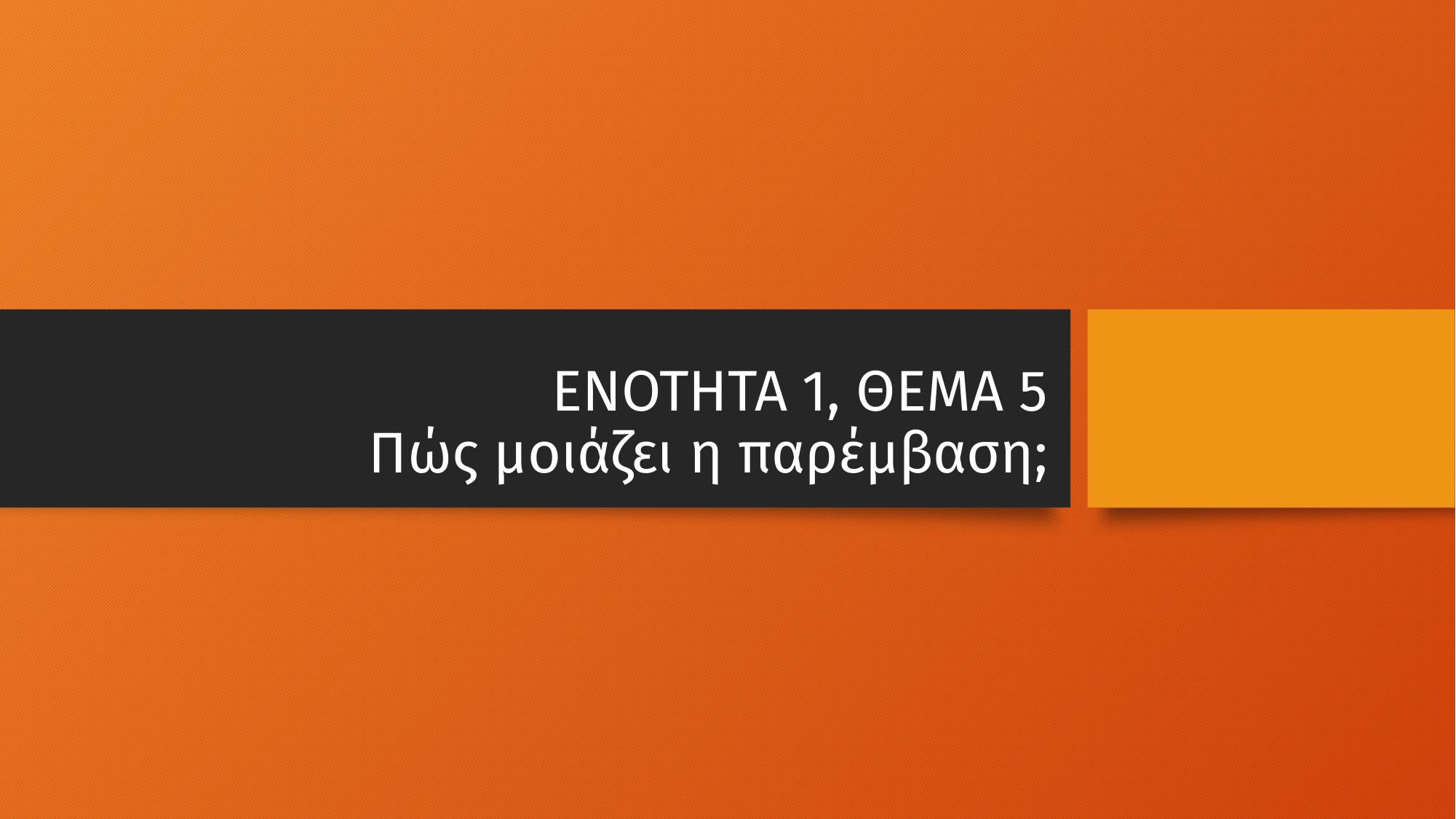

# ΕΝΟΤΗΤΑ 1, ΘΕΜΑ 5 Πώς μοιάζει η παρέμβαση;